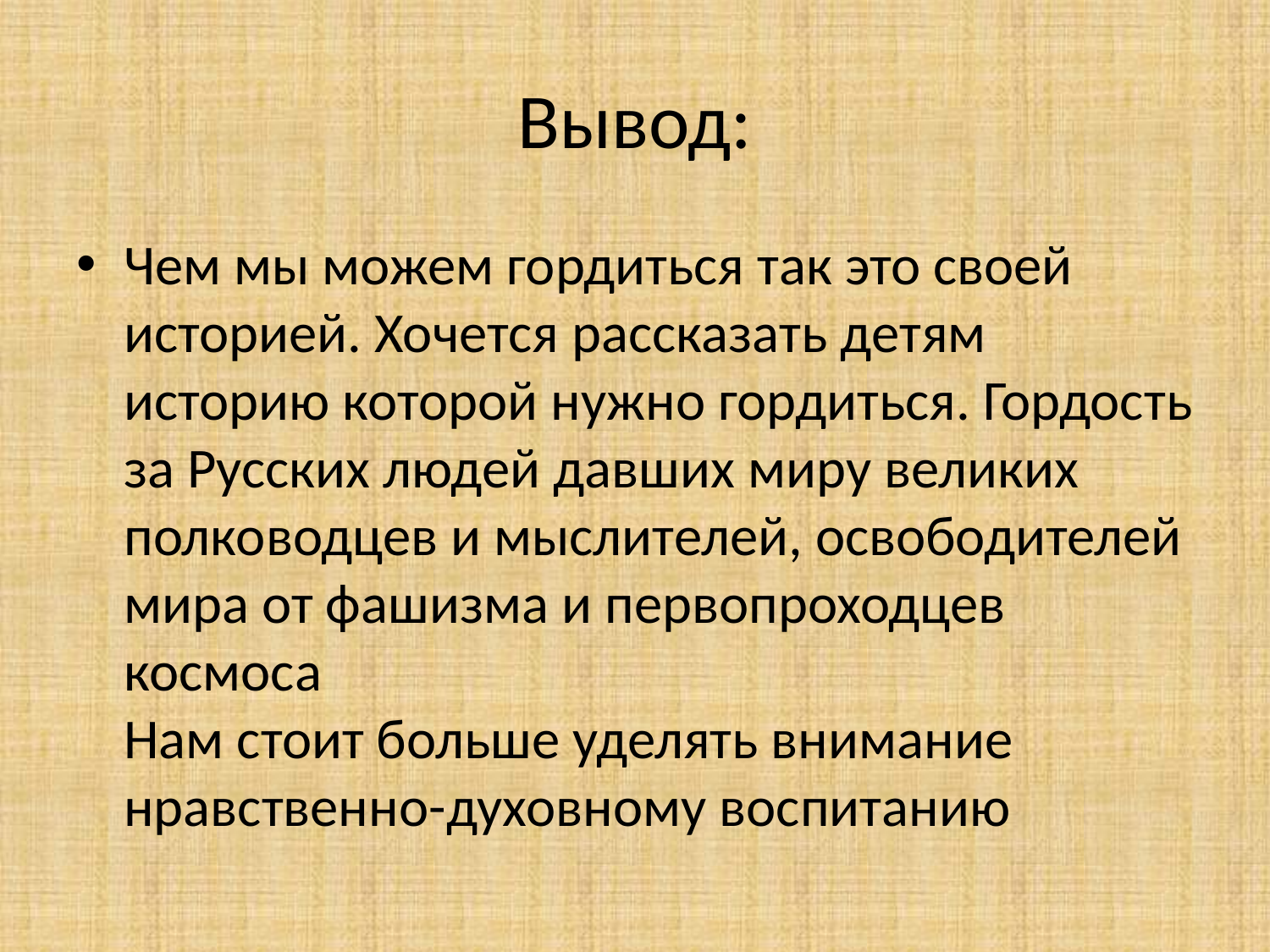

# Вывод:
Чем мы можем гордиться так это своей историей. Хочется рассказать детям историю которой нужно гордиться. Гордость за Русских людей давших миру великих полководцев и мыслителей, освободителей мира от фашизма и первопроходцев космоса
Нам стоит больше уделять внимание нравственно-духовному воспитанию